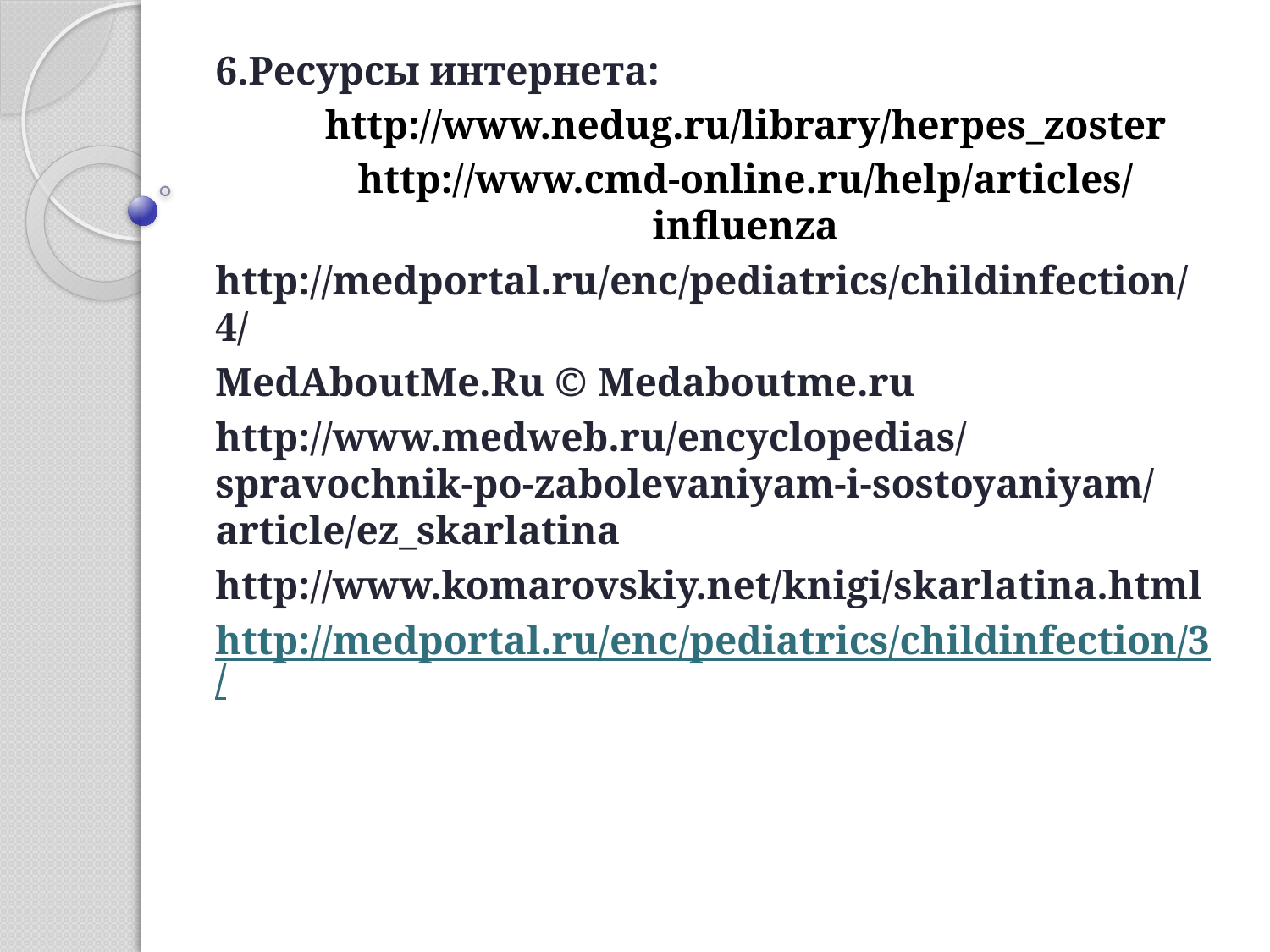

6.Ресурсы интернета:
http://www.nedug.ru/library/herpes_zoster
http://www.cmd-online.ru/help/articles/influenza
http://medportal.ru/enc/pediatrics/childinfection/4/
MedAboutMe.Ru © Medaboutme.ru
http://www.medweb.ru/encyclopedias/spravochnik-po-zabolevaniyam-i-sostoyaniyam/article/ez_skarlatina
http://www.komarovskiy.net/knigi/skarlatina.html
http://medportal.ru/enc/pediatrics/childinfection/3/